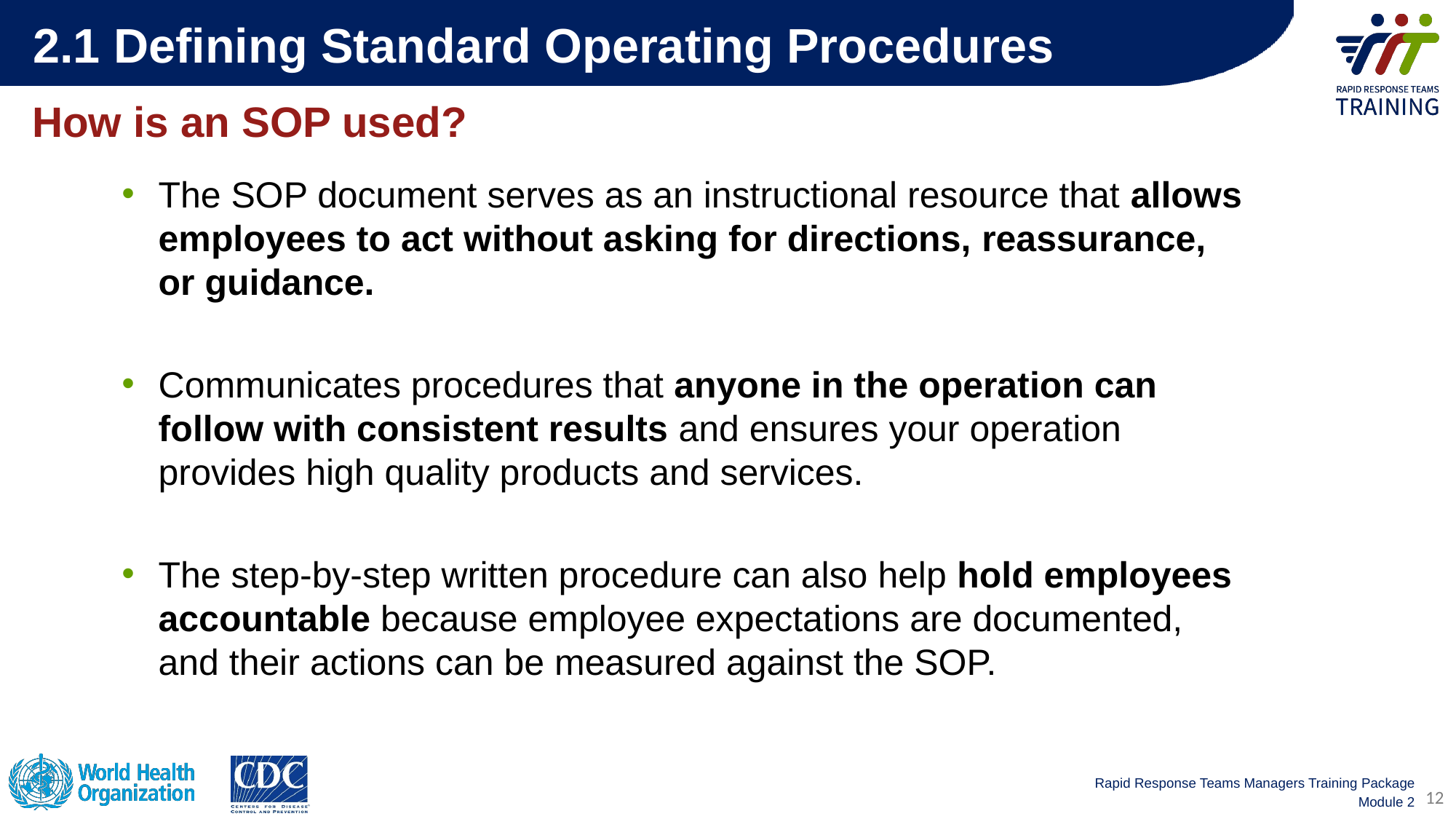

2.1 Defining Standard Operating Procedures
# How is an SOP used?
The SOP document serves as an instructional resource that allows employees to act without asking for directions, reassurance, or guidance.

Communicates procedures that anyone in the operation can follow with consistent results and ensures your operation provides high quality products and services.

The step-by-step written procedure can also help hold employees accountable because employee expectations are documented, and their actions can be measured against the SOP.
12